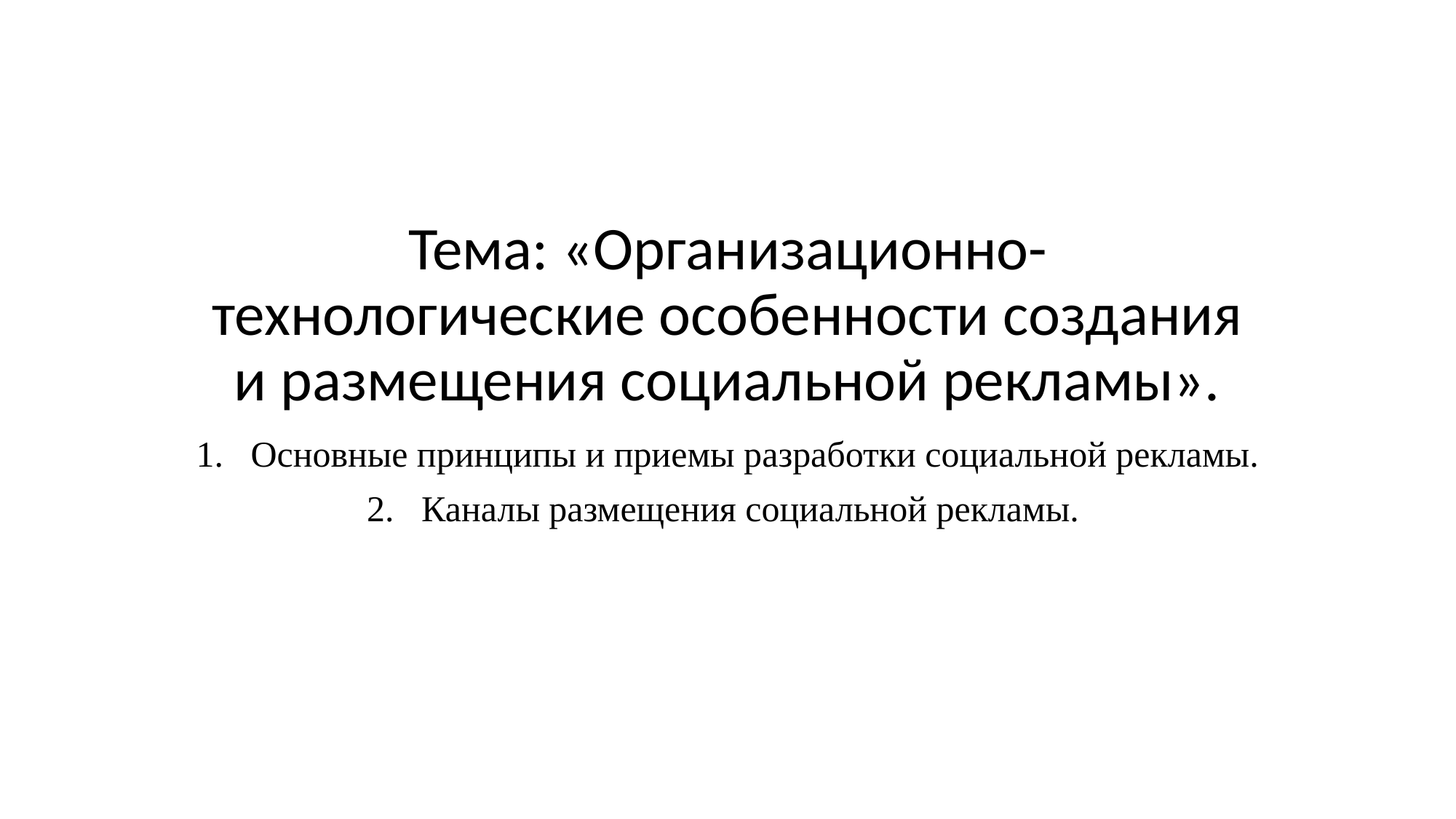

# Тема: «Организационно-технологические особенности создания и размещения социальной рекламы».
Основные принципы и приемы разработки социальной рекламы.
Каналы размещения социальной рекламы.